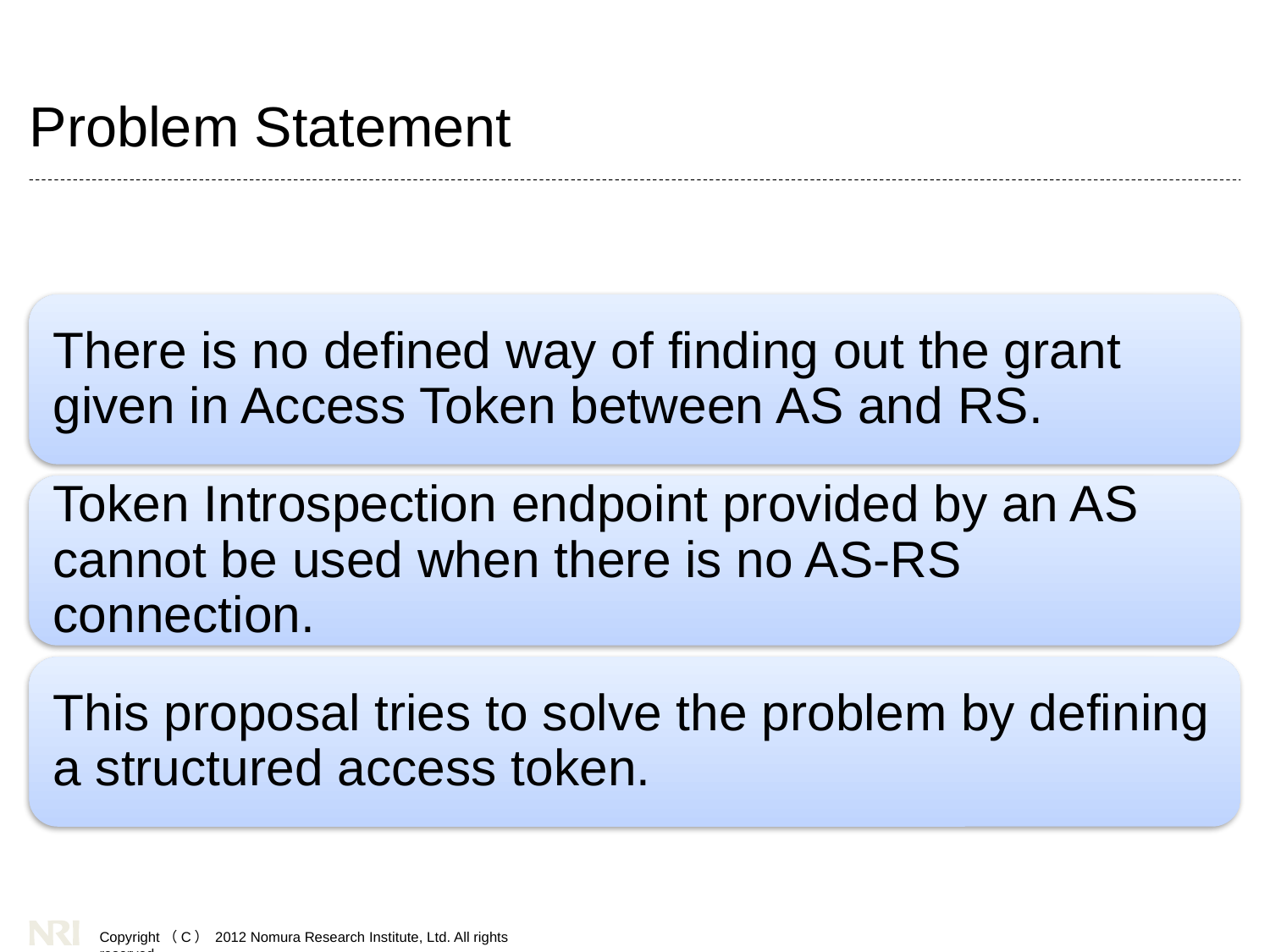

# Problem Statement
There is no defined way of finding out the grant given in Access Token between AS and RS.
Token Introspection endpoint provided by an AS cannot be used when there is no AS-RS connection.
This proposal tries to solve the problem by defining a structured access token.